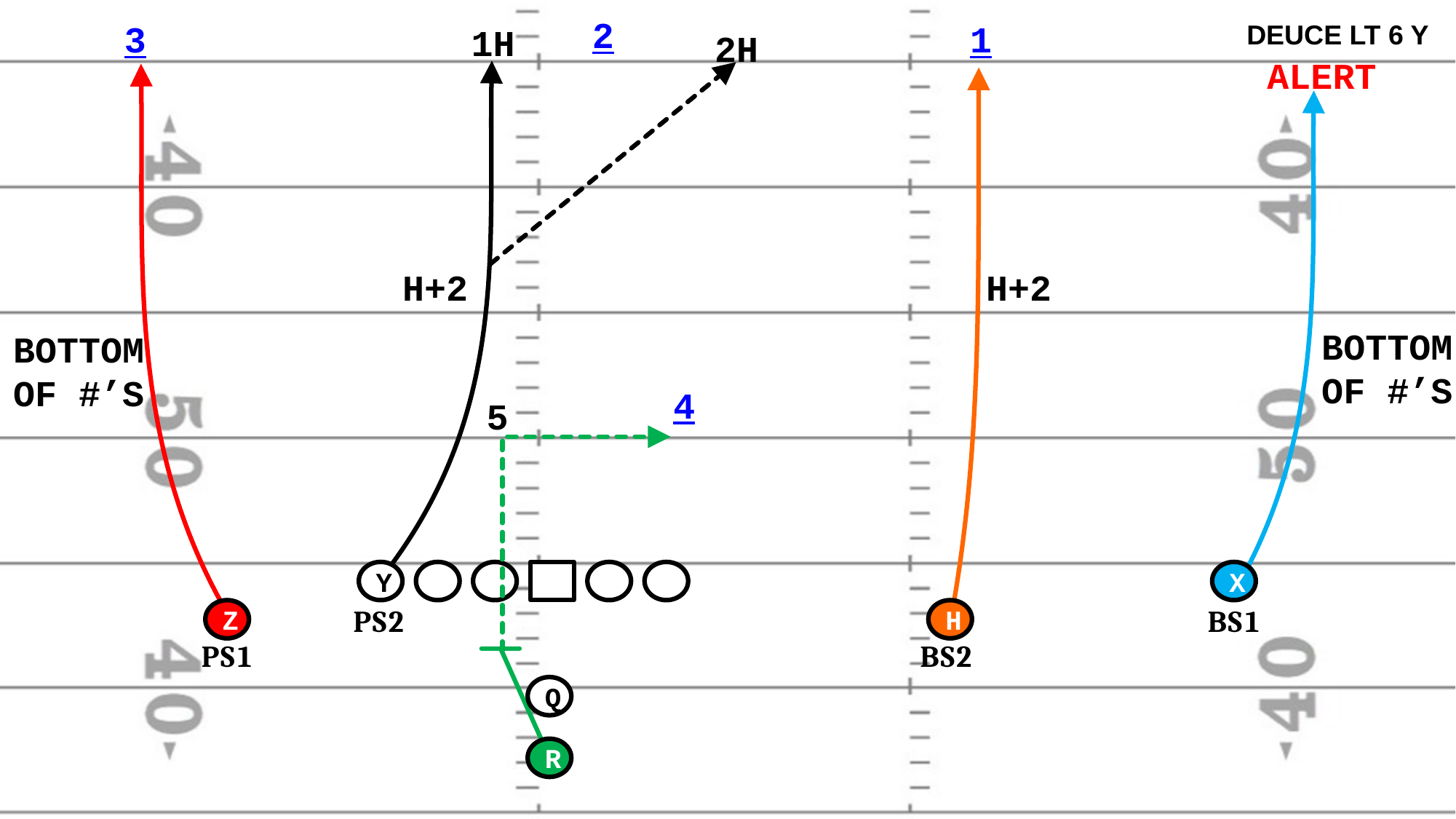

2
DEUCE LT 6 Y
3
1
1H
2H
ALERT

H+2
H+2
BOTTOM
OF #’S
BOTTOM
OF #’S
4
5

Y

X
PS2
BS1
Z
H
PS1
BS2
Q
R